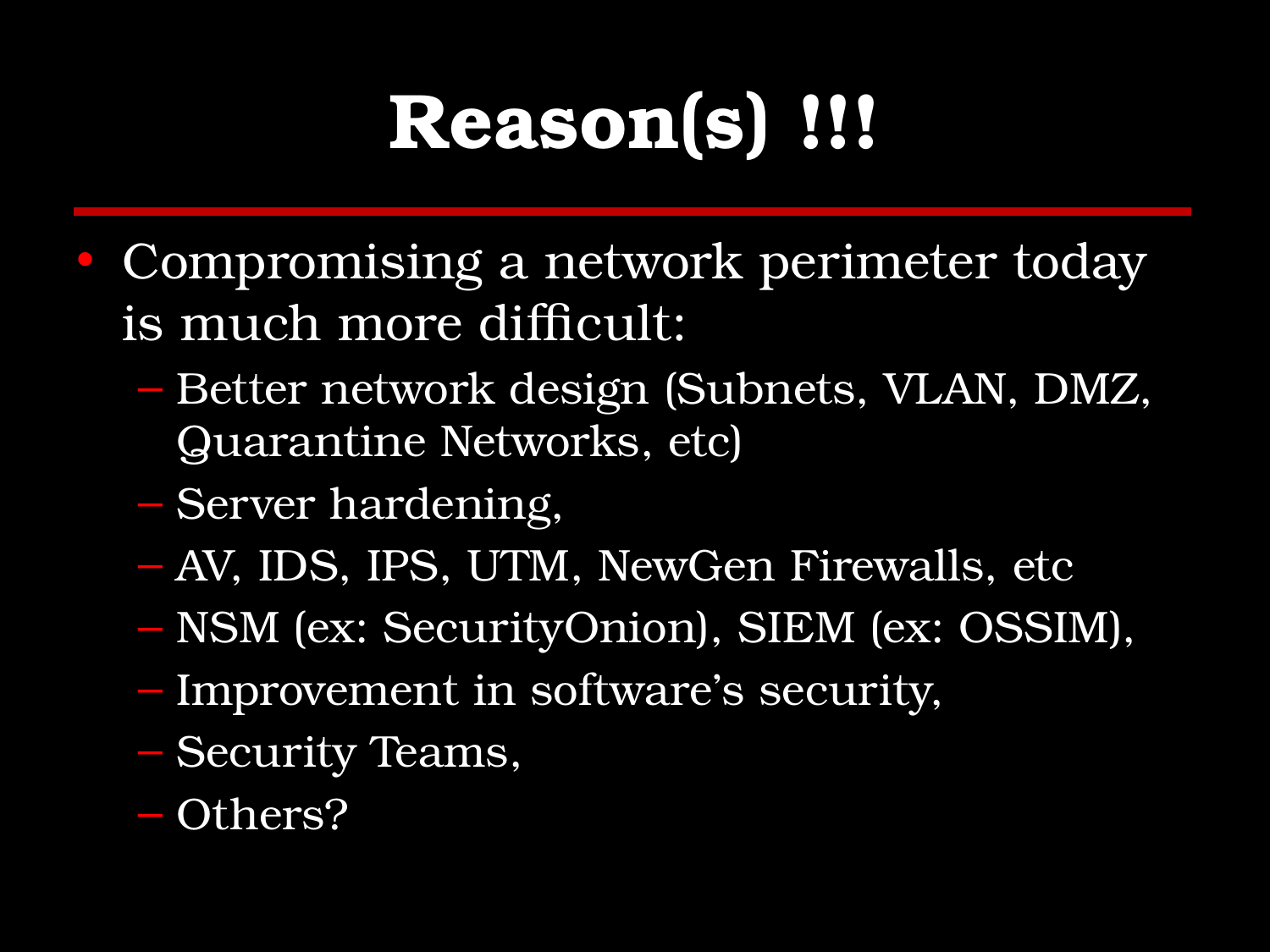

# Reason(s) !!!
Compromising a network perimeter today is much more difficult:
Better network design (Subnets, VLAN, DMZ, Quarantine Networks, etc)
Server hardening,
AV, IDS, IPS, UTM, NewGen Firewalls, etc
NSM (ex: SecurityOnion), SIEM (ex: OSSIM),
Improvement in software’s security,
Security Teams,
Others?